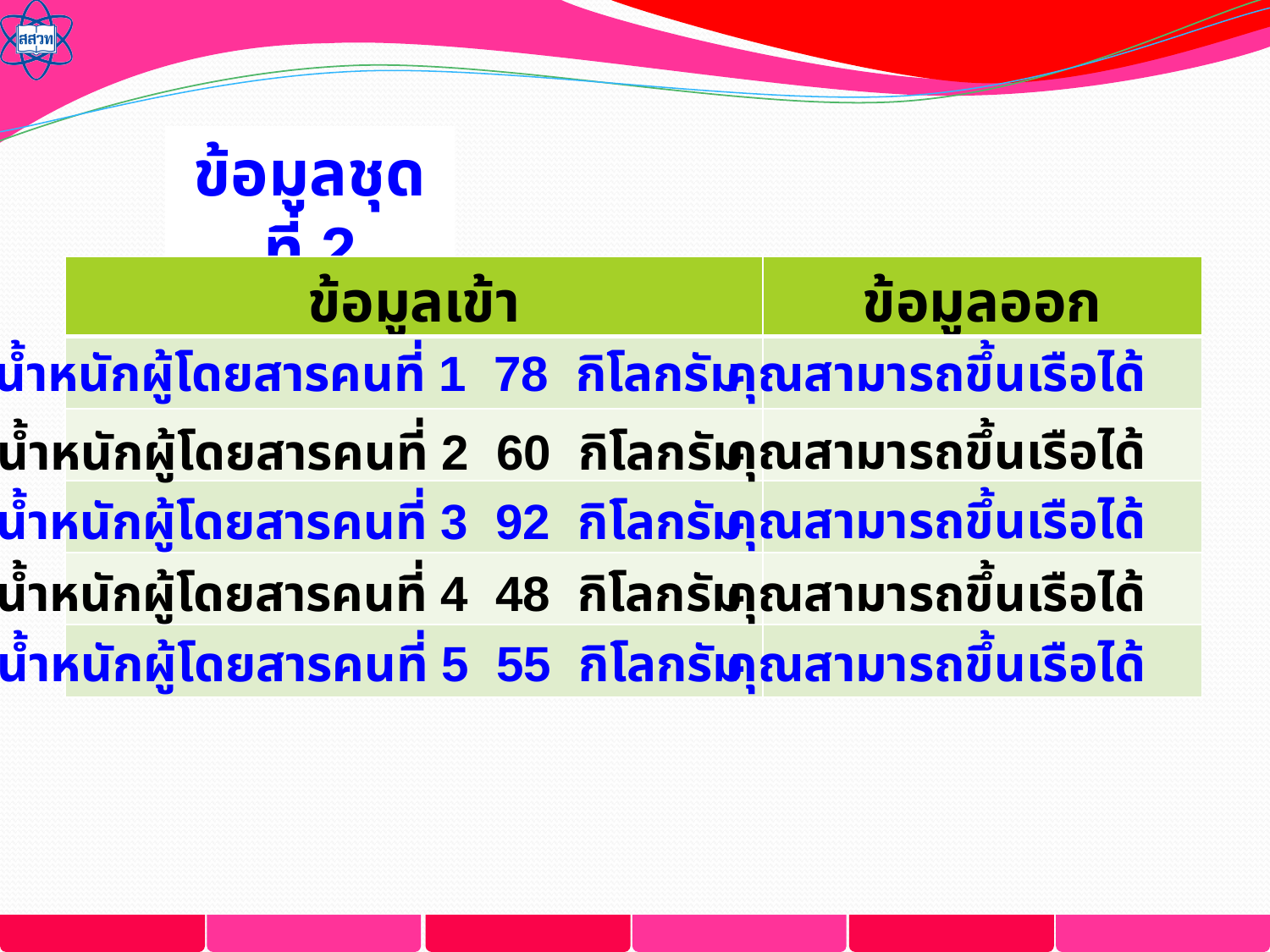

ข้อมูลชุดที่ 2
| ข้อมูลเข้า | ข้อมูลออก |
| --- | --- |
|  |  |
|  |  |
|  |  |
|  |  |
|  |  |
น้ำหนักผู้โดยสารคนที่ 1  78  กิโลกรัม
คุณสามารถขึ้นเรือได้
คุณสามารถขึ้นเรือได้
น้ำหนักผู้โดยสารคนที่ 2  60  กิโลกรัม
คุณสามารถขึ้นเรือได้
น้ำหนักผู้โดยสารคนที่ 3  92  กิโลกรัม
น้ำหนักผู้โดยสารคนที่ 4  48  กิโลกรัม
คุณสามารถขึ้นเรือได้
น้ำหนักผู้โดยสารคนที่ 5  55  กิโลกรัม
คุณสามารถขึ้นเรือได้